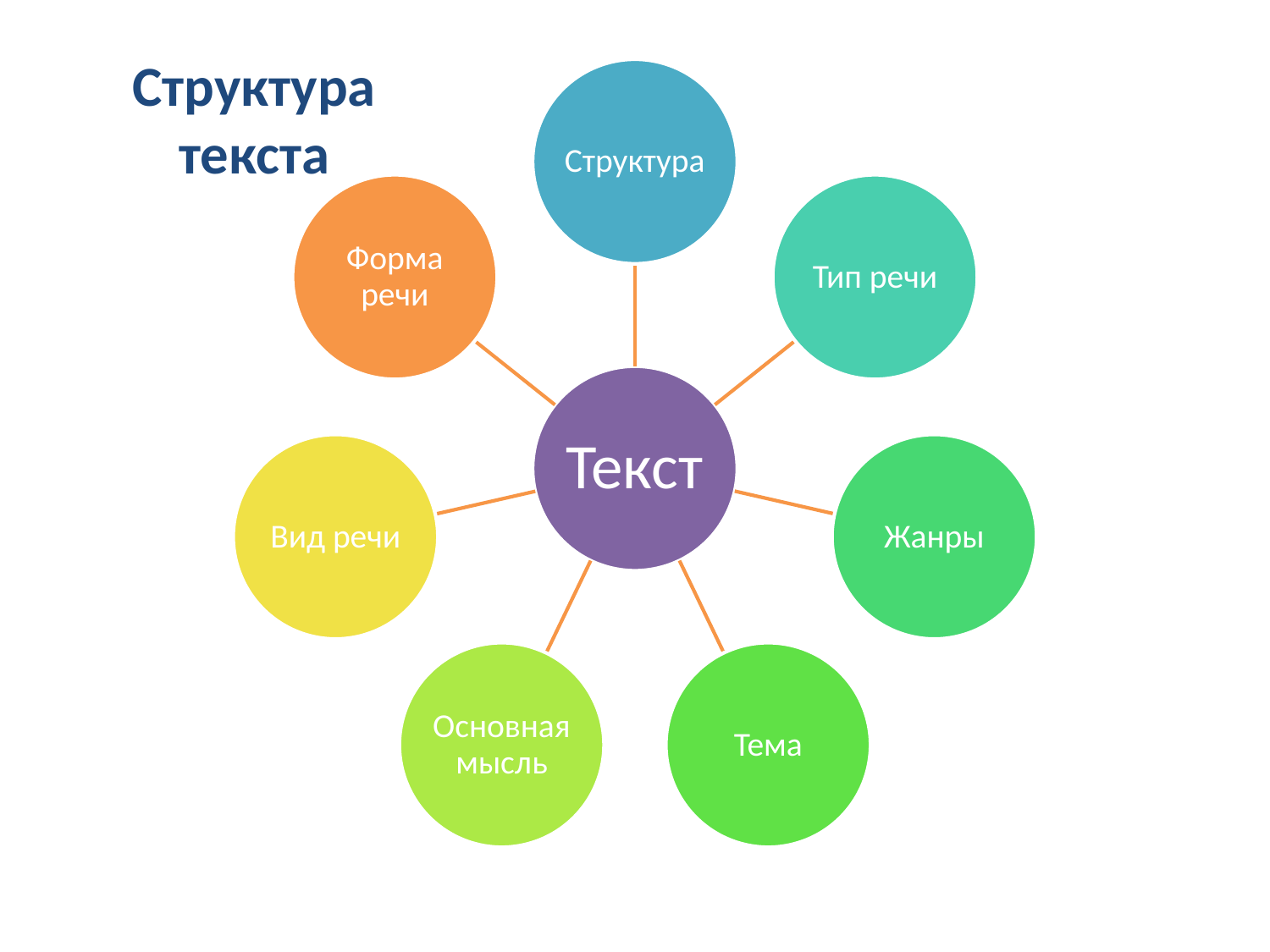

# Структура текста
Текст

Структура

Тип речи

Жанры

Тема

Основная мысль

Вид речи

Форма речи